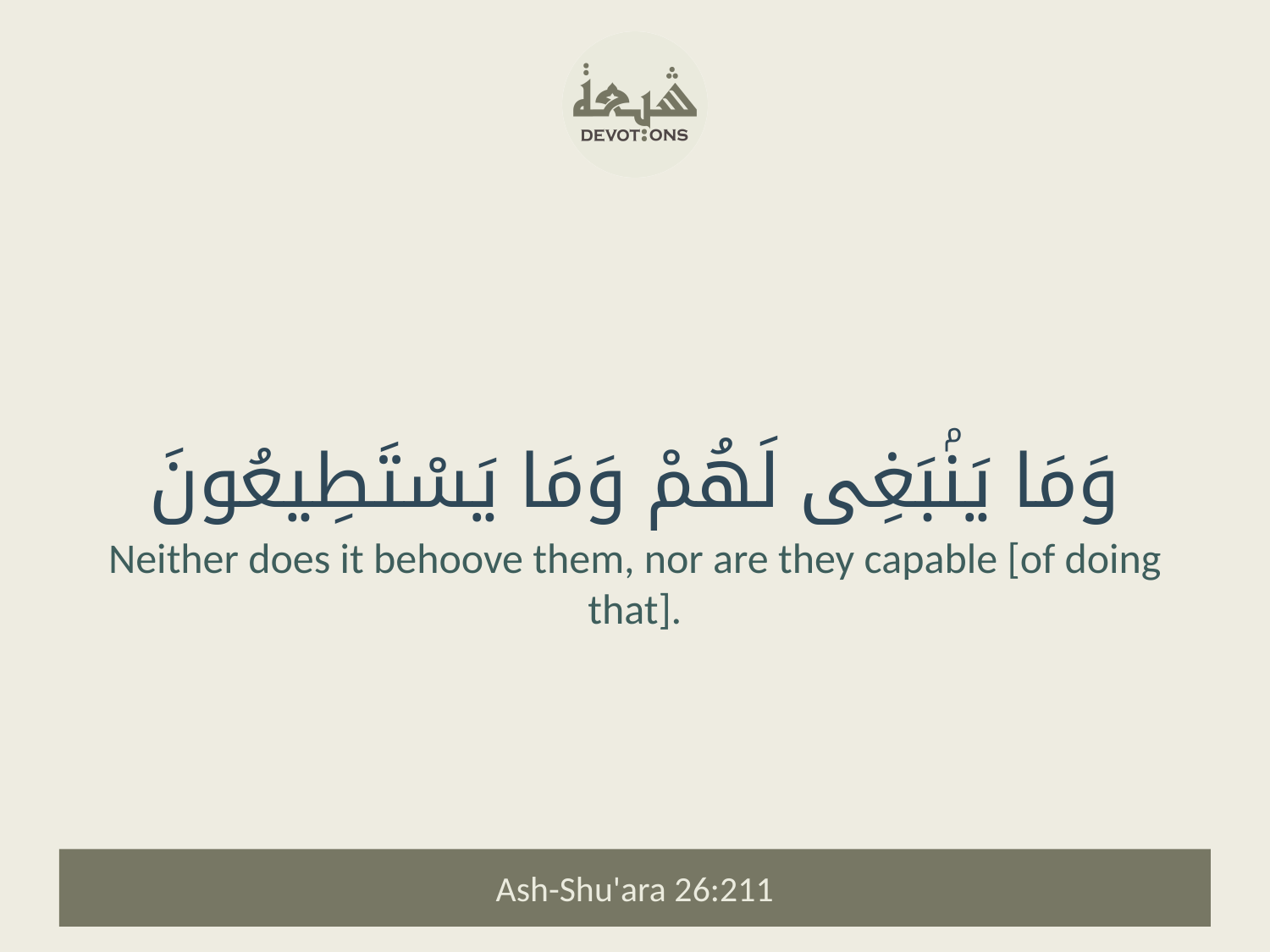

وَمَا يَنۢبَغِى لَهُمْ وَمَا يَسْتَطِيعُونَ
Neither does it behoove them, nor are they capable [of doing that].
Ash-Shu'ara 26:211